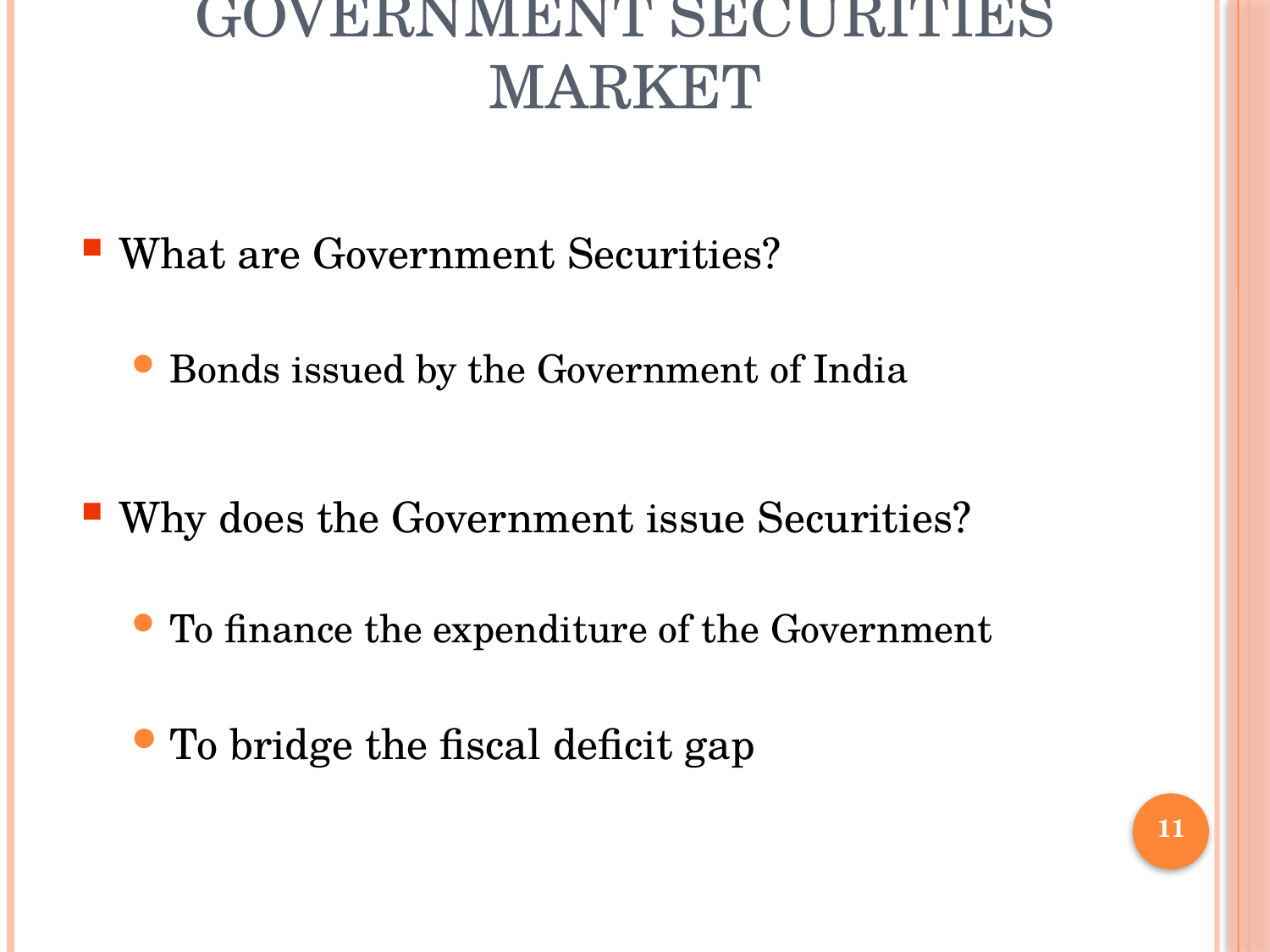

# Government Securities Market
What are Government Securities?
Bonds issued by the Government of India
Why does the Government issue Securities?
To finance the expenditure of the Government
To bridge the fiscal deficit gap

11